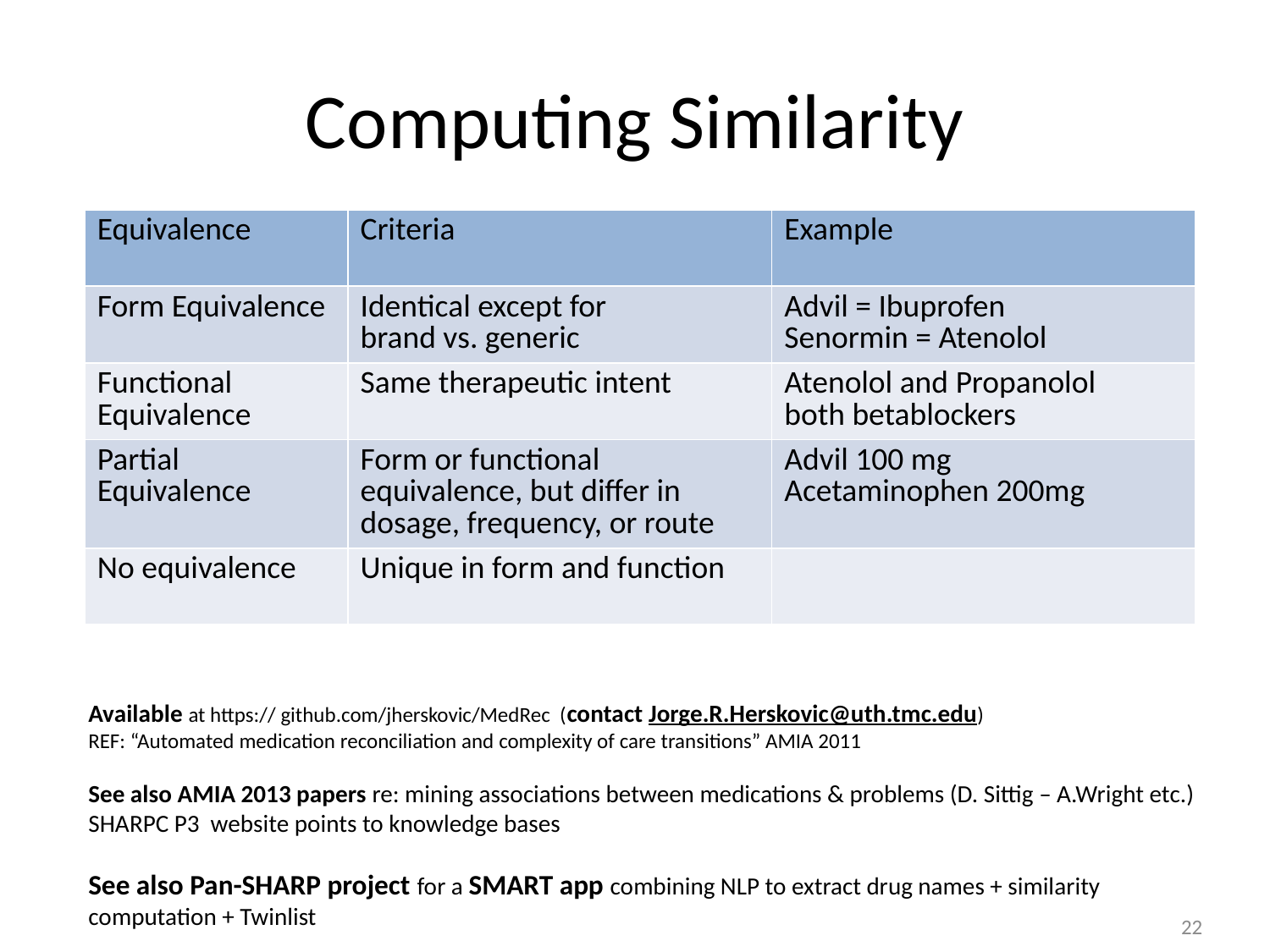

# Computing Similarity
| Equivalence | Criteria | Example |
| --- | --- | --- |
| Form Equivalence | Identical except for brand vs. generic | Advil = Ibuprofen Senormin = Atenolol |
| Functional Equivalence | Same therapeutic intent | Atenolol and Propanolol both betablockers |
| Partial Equivalence | Form or functional equivalence, but differ in dosage, frequency, or route | Advil 100 mg Acetaminophen 200mg |
| No equivalence | Unique in form and function |  |
Available at https:// github.com/jherskovic/MedRec  (contact Jorge.R.Herskovic@uth.tmc.edu)
REF: “Automated medication reconciliation and complexity of care transitions” AMIA 2011
See also AMIA 2013 papers re: mining associations between medications & problems (D. Sittig – A.Wright etc.)
SHARPC P3  website points to knowledge bases

See also Pan-SHARP project for a SMART app combining NLP to extract drug names + similarity computation + Twinlist

22